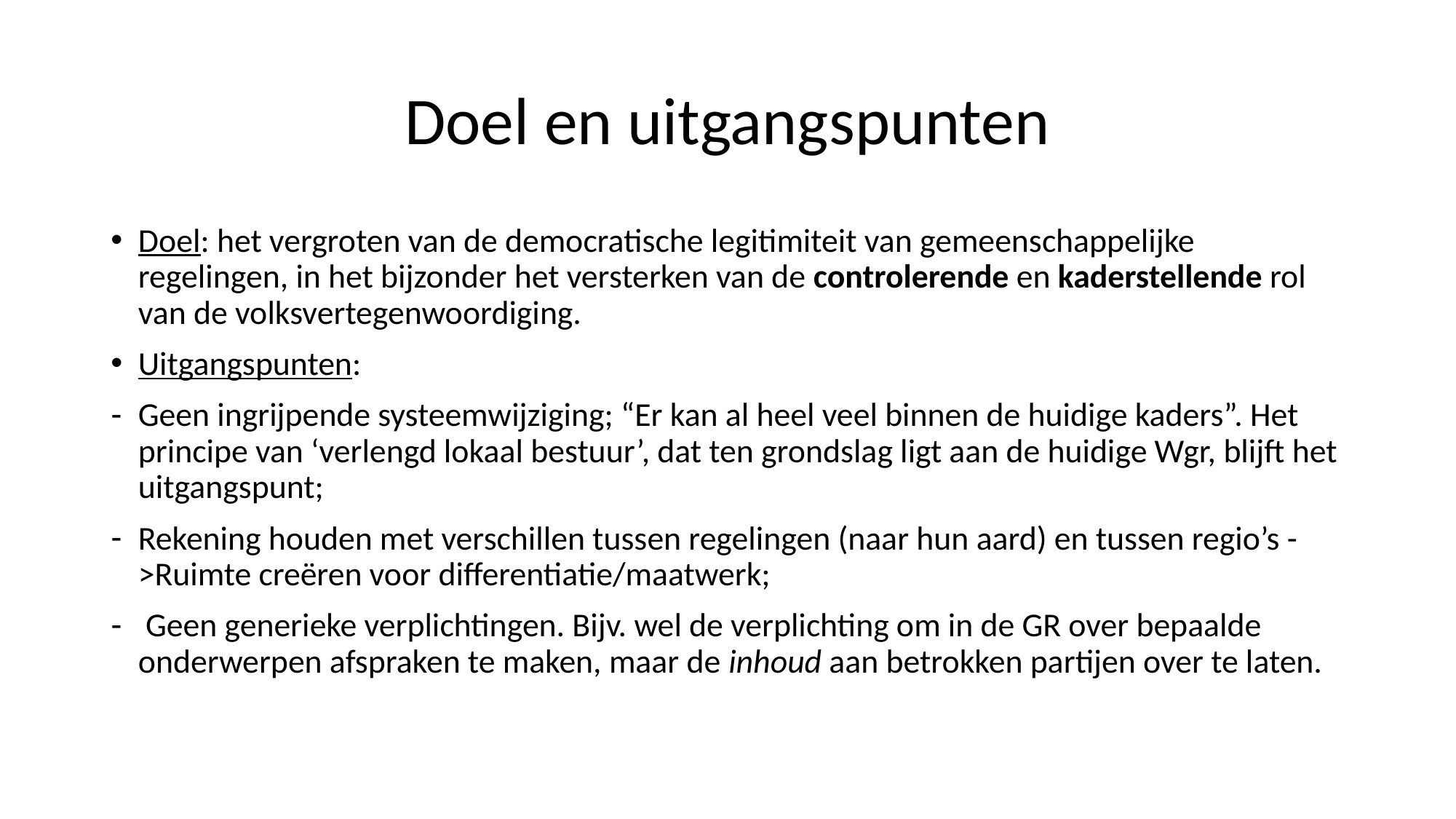

# Doel en uitgangspunten
Doel: het vergroten van de democratische legitimiteit van gemeenschappelijke regelingen, in het bijzonder het versterken van de controlerende en kaderstellende rol van de volksvertegenwoordiging.
Uitgangspunten:
Geen ingrijpende systeemwijziging; “Er kan al heel veel binnen de huidige kaders”. Het principe van ‘verlengd lokaal bestuur’, dat ten grondslag ligt aan de huidige Wgr, blijft het uitgangspunt;
Rekening houden met verschillen tussen regelingen (naar hun aard) en tussen regio’s ->Ruimte creëren voor differentiatie/maatwerk;
 Geen generieke verplichtingen. Bijv. wel de verplichting om in de GR over bepaalde onderwerpen afspraken te maken, maar de inhoud aan betrokken partijen over te laten.